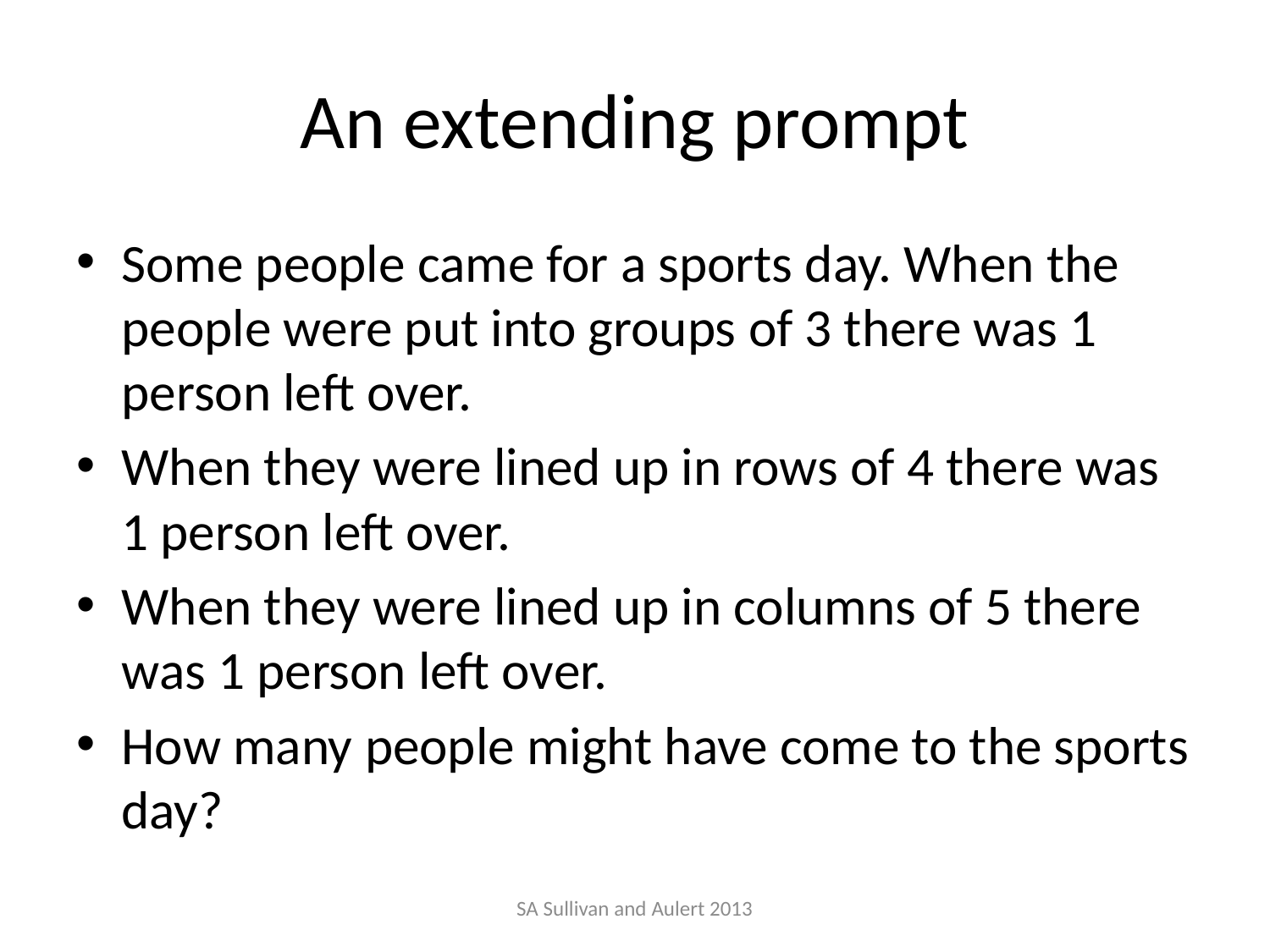

# An extending prompt
Some people came for a sports day. When the people were put into groups of 3 there was 1 person left over.
When they were lined up in rows of 4 there was 1 person left over.
When they were lined up in columns of 5 there was 1 person left over.
How many people might have come to the sports day?
SA Sullivan and Aulert 2013